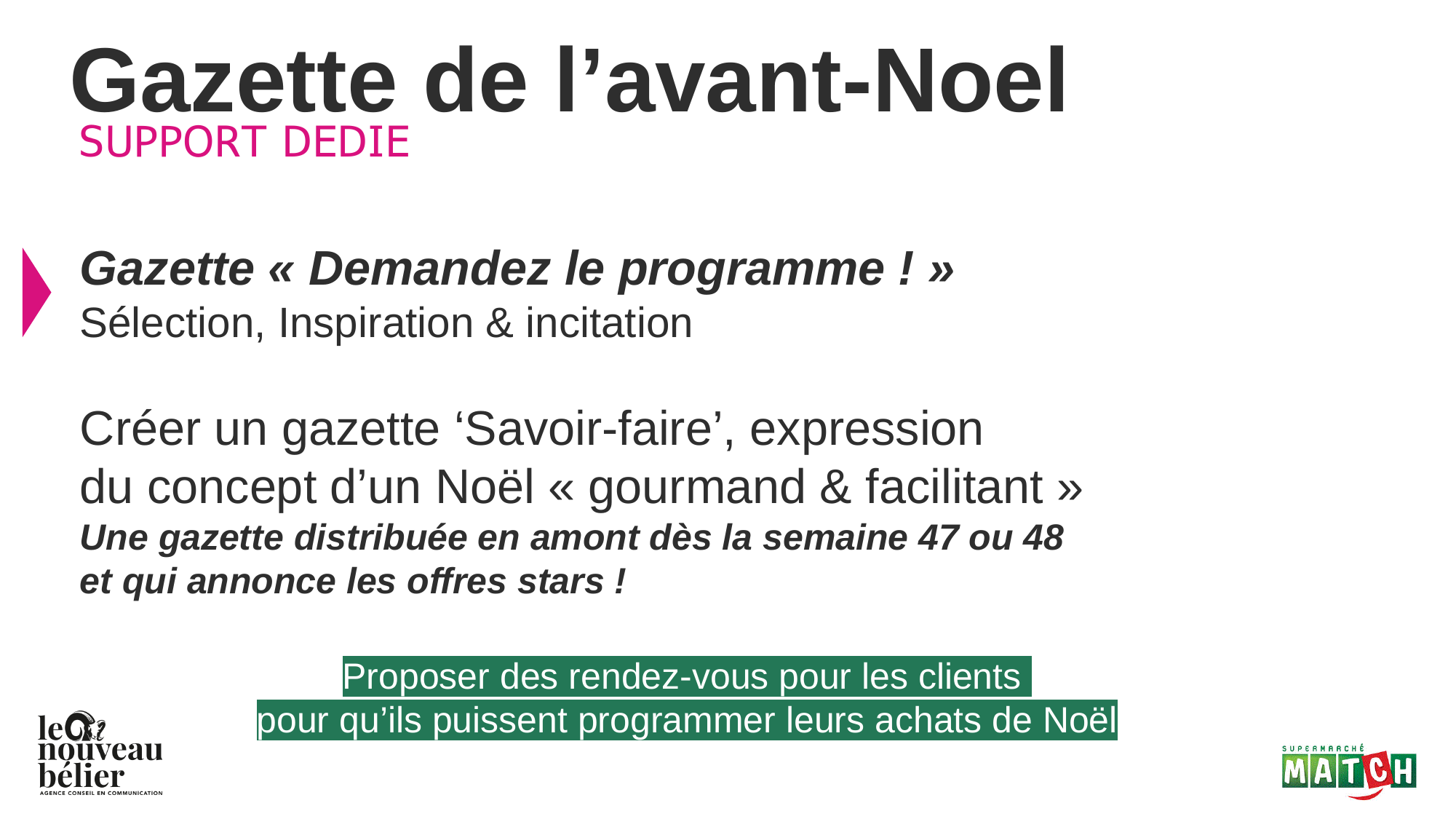

Gazette de l’avant-Noel
SUPPORT DEDIE
# Gazette « Demandez le programme ! » Sélection, Inspiration & incitation Créer un gazette ‘Savoir-faire’, expression du concept d’un Noël « gourmand & facilitant » Une gazette distribuée en amont dès la semaine 47 ou 48 et qui annonce les offres stars !

Proposer des rendez-vous pour les clients
pour qu’ils puissent programmer leurs achats de Noël